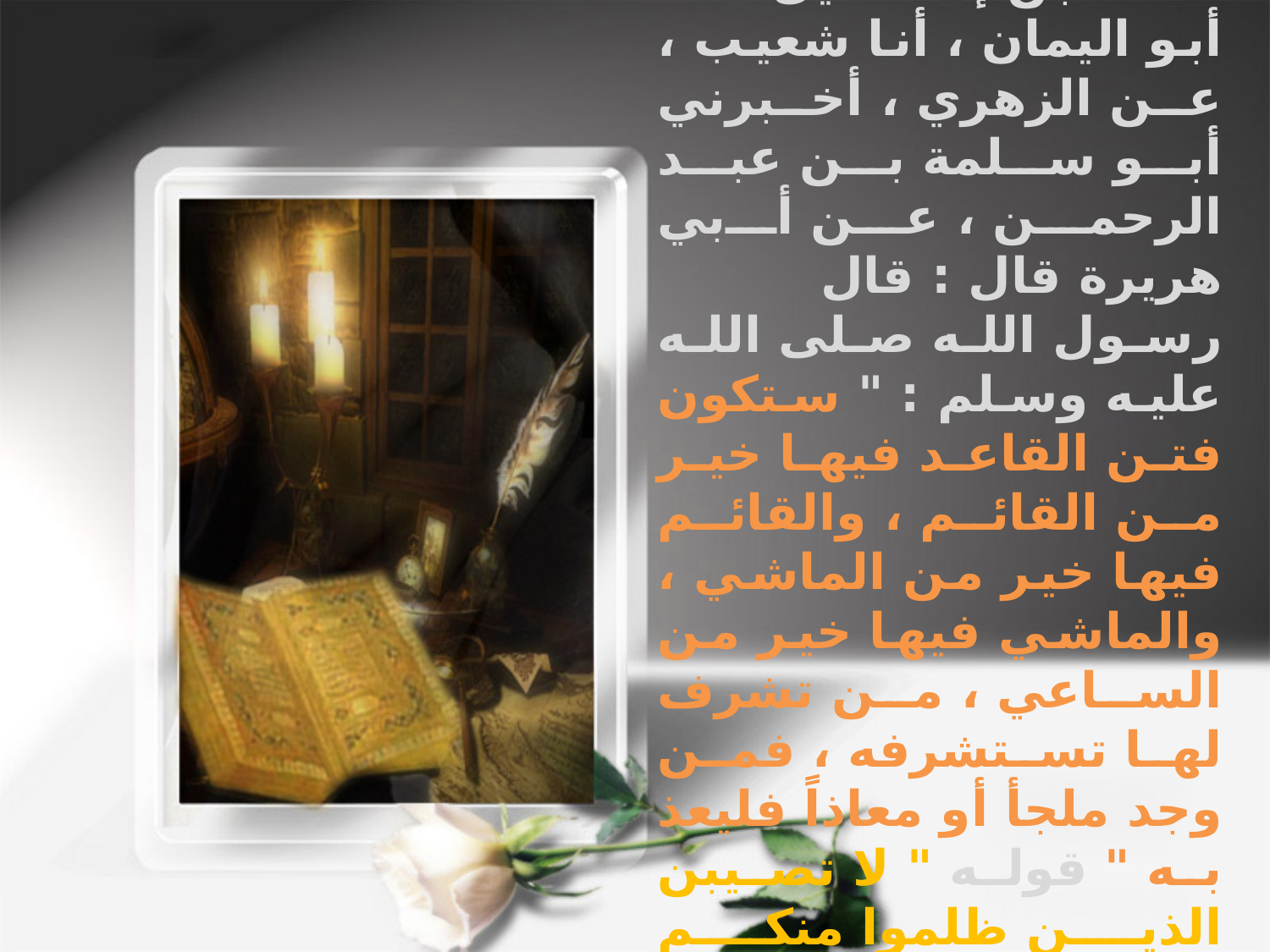

أخبرنا عبد الواحد المليحي ، أنا أحمد بن عبد الله النعيمي ، أنا محمد بن يوسف ، ثنا محمد بن إسماعيل ، ثنا أبو اليمان ، أنا شعيب ، عن الزهري ، أخبرني أبو سلمة بن عبد الرحمن ، عن أبي هريرة قال : قال رسول الله صلى الله عليه وسلم : " ستكون فتن القاعد فيها خير من القائم ، والقائم فيها خير من الماشي ، والماشي فيها خير من الساعي ، من تشرف لها تستشرفه ، فمن وجد ملجأ أو معاذاً فليعذ به " قوله " لا تصيبن الذين ظلموا منكم خاصة " ، يعني : العذاب ، " واعلموا أن الله شديد العقاب "  البغوي